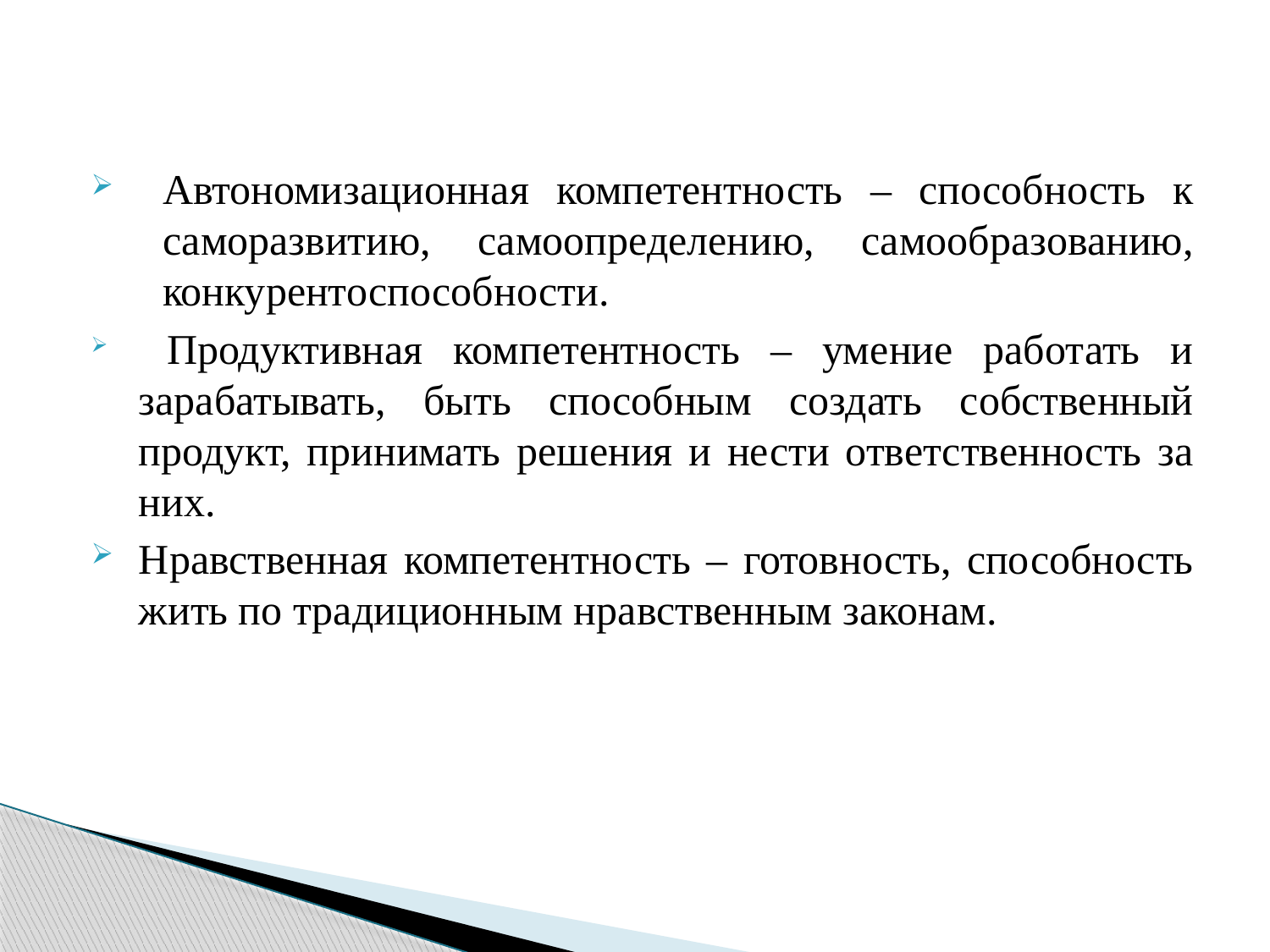

Автономизационная компетентность – способность к саморазвитию, самоопределению, самообразованию, конкурентоспособности.
 Продуктивная компетентность – умение работать и зарабатывать, быть способным создать собственный продукт, принимать решения и нести ответственность за них.
Нравственная компетентность – готовность, способность жить по традиционным нравственным законам.